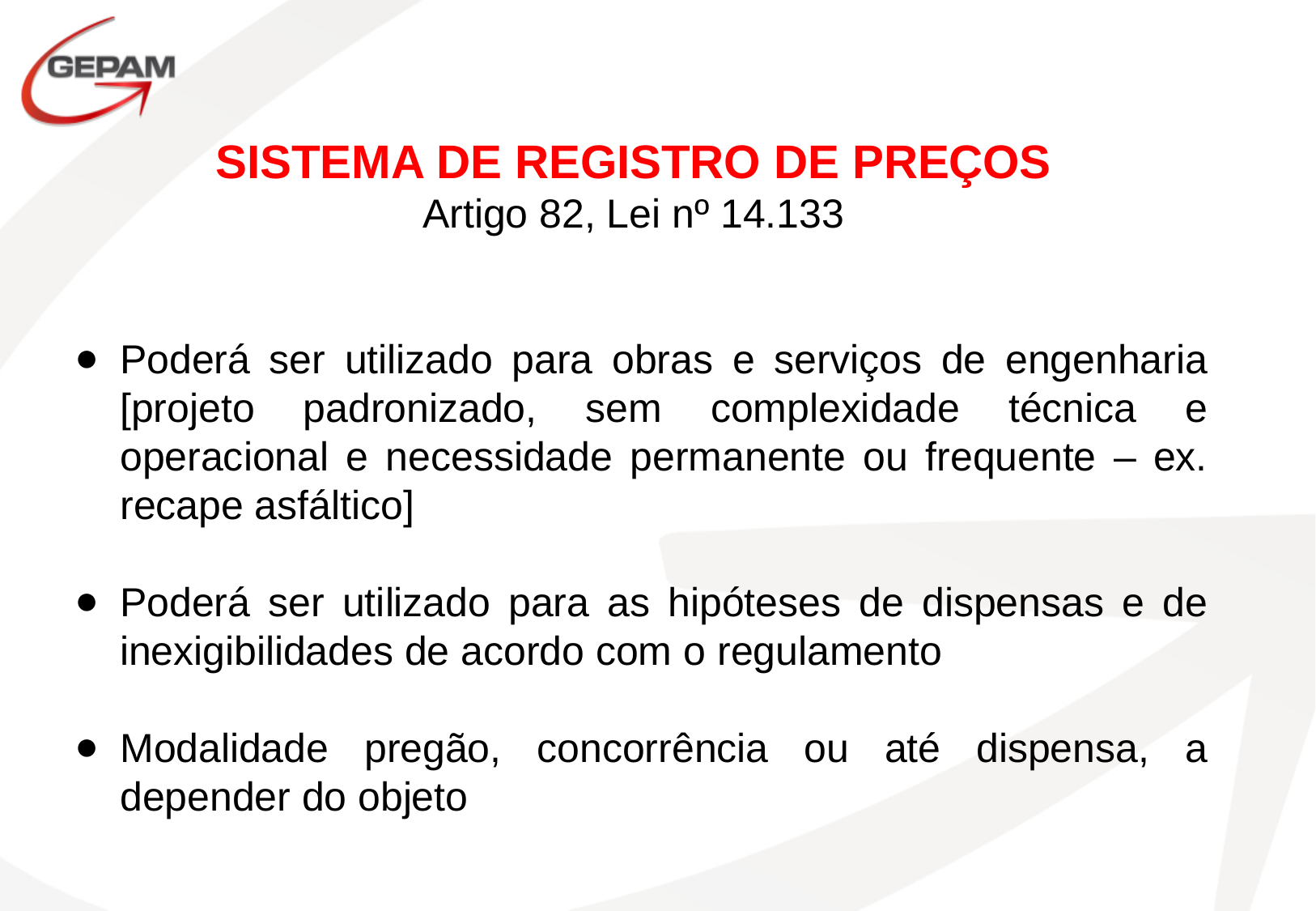

SISTEMA DE REGISTRO DE PREÇOS
Artigo 82, Lei nº 14.133

Poderá ser utilizado para obras e serviços de engenharia [projeto padronizado, sem complexidade técnica e operacional e necessidade permanente ou frequente – ex. recape asfáltico]

Poderá ser utilizado para as hipóteses de dispensas e de inexigibilidades de acordo com o regulamento

Modalidade pregão, concorrência ou até dispensa, a depender do objeto